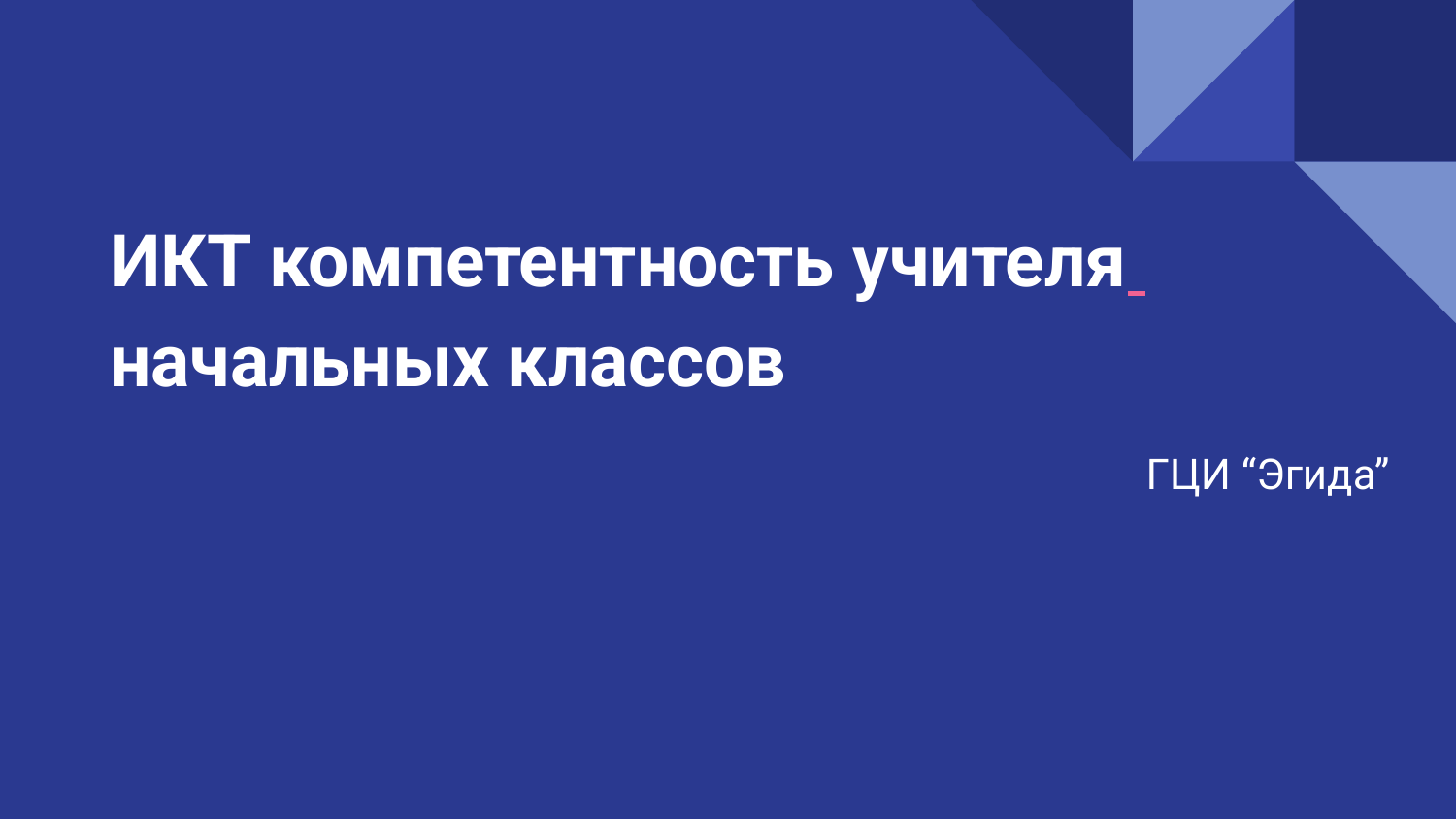

# ИКТ компетентность учителя начальных классов
ГЦИ “Эгида”